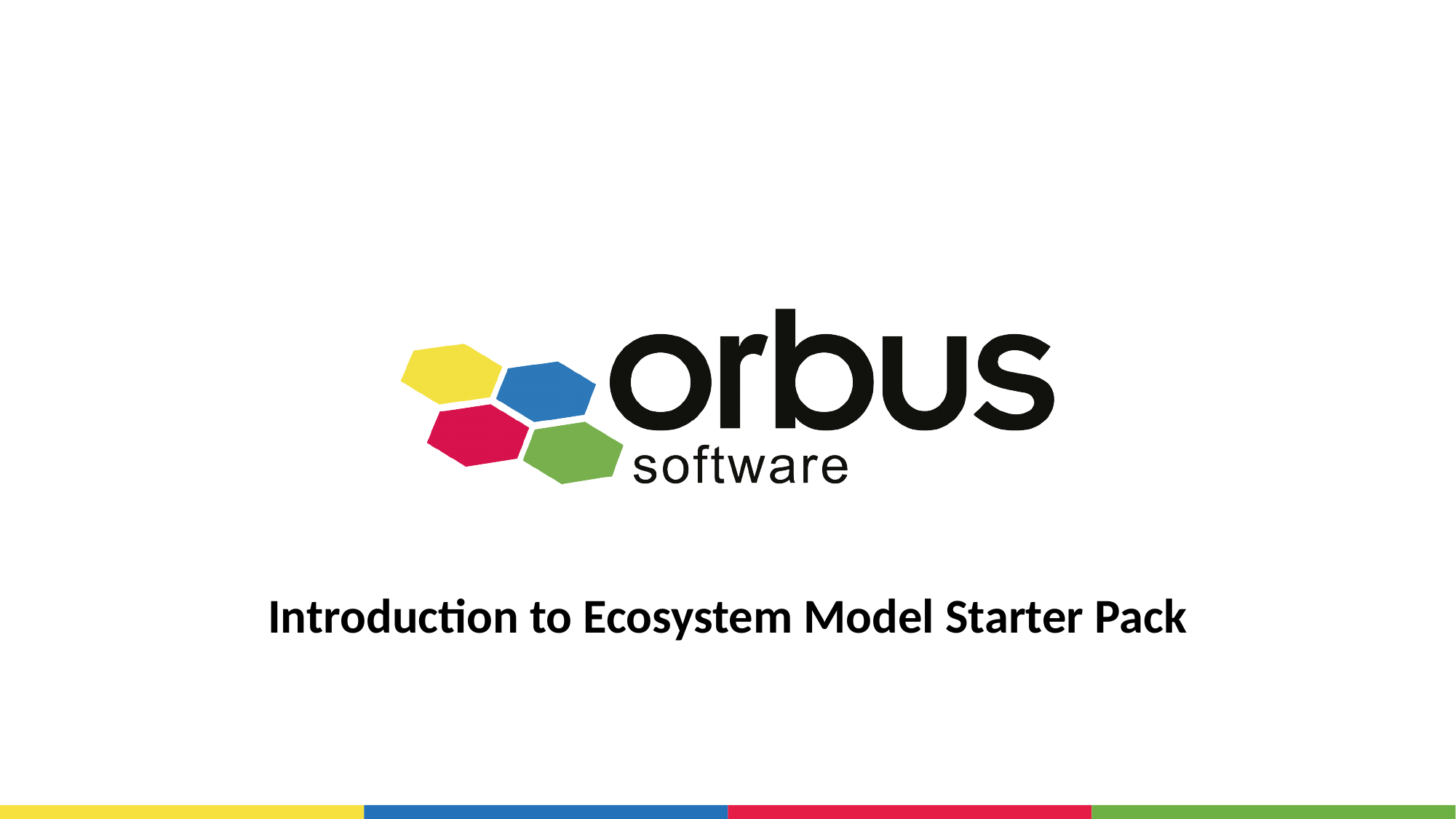

# Introduction to Ecosystem Model Starter Pack